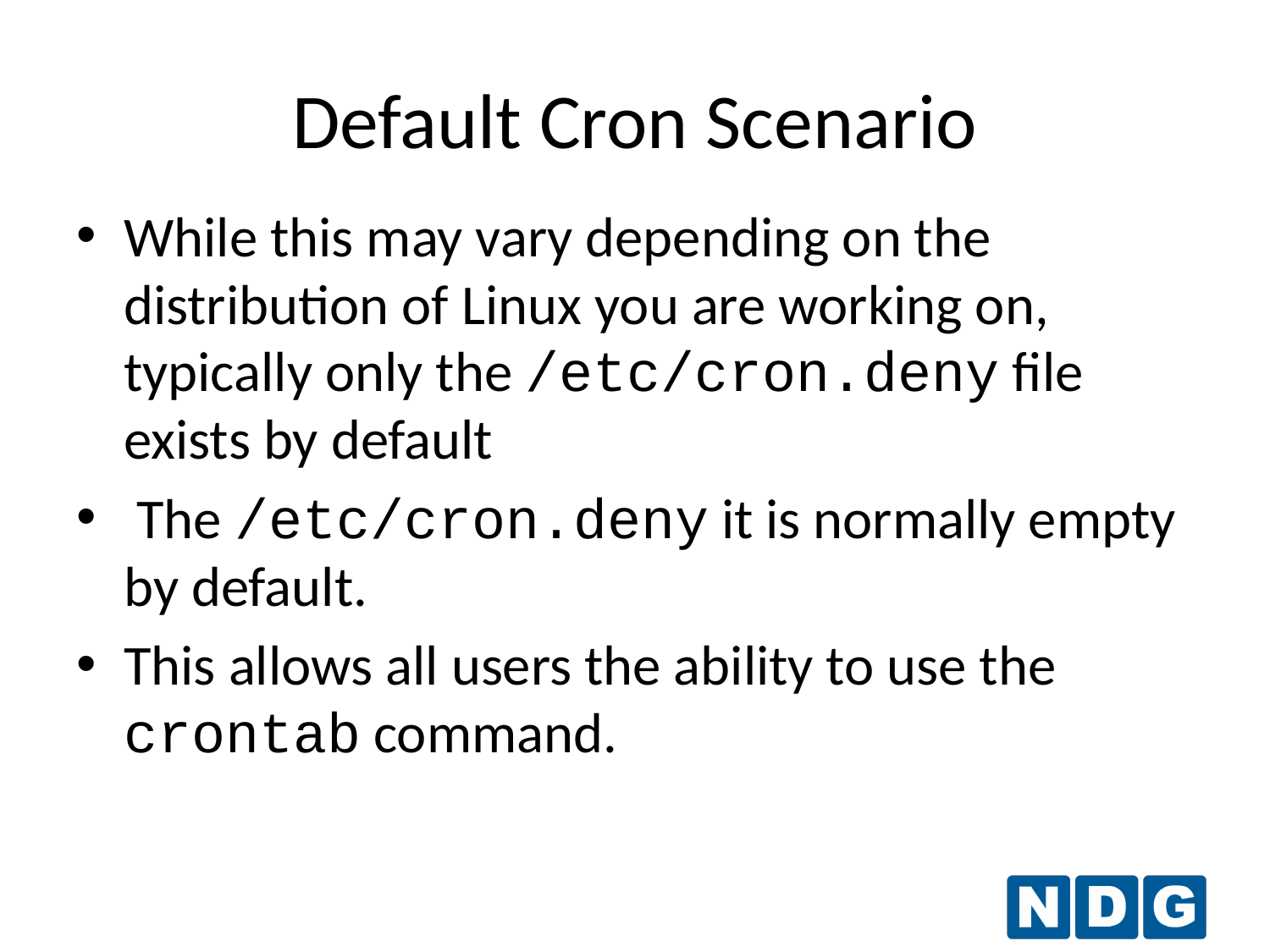

Default Cron Scenario
While this may vary depending on the distribution of Linux you are working on, typically only the /etc/cron.deny file exists by default
 The /etc/cron.deny it is normally empty by default.
This allows all users the ability to use the crontab command.